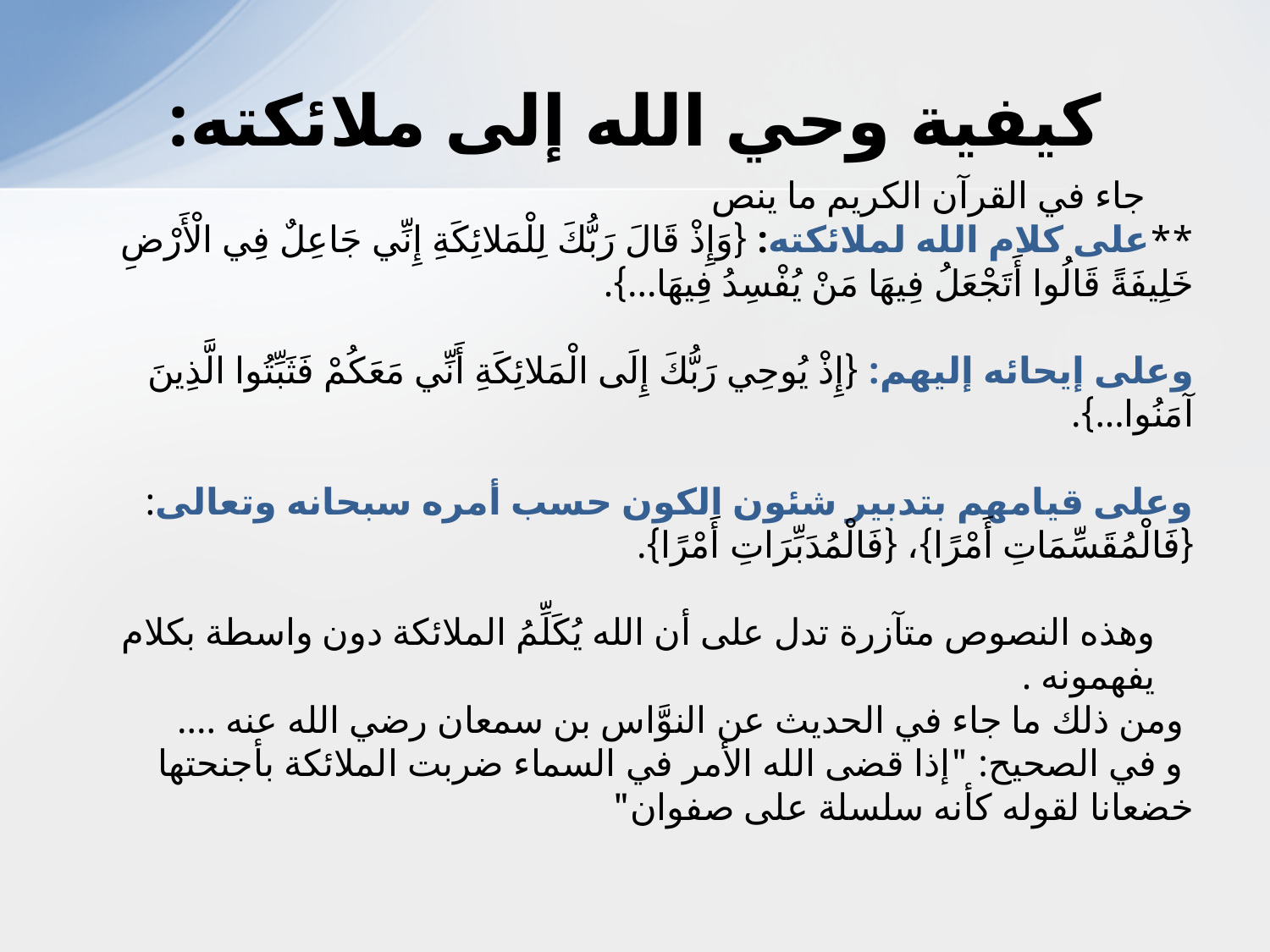

# كيفية وحي الله إلى ملائكته:
     جاء في القرآن الكريم ما ينص
**على كلام الله لملائكته: {وَإِذْ قَالَ رَبُّكَ لِلْمَلائِكَةِ إِنِّي جَاعِلٌ فِي الْأَرْضِ خَلِيفَةً قَالُوا أَتَجْعَلُ فِيهَا مَنْ يُفْسِدُ فِيهَا...}.

وعلى إيحائه إليهم: {إِذْ يُوحِي رَبُّكَ إِلَى الْمَلائِكَةِ أَنِّي مَعَكُمْ فَثَبِّتُوا الَّذِينَ آمَنُوا...}.

وعلى قيامهم بتدبير شئون الكون حسب أمره سبحانه وتعالى: {فَالْمُقَسِّمَاتِ أَمْرًا}، {فَالْمُدَبِّرَاتِ أَمْرًا}.

    وهذه النصوص متآزرة تدل على أن الله يُكَلِّمُ الملائكة دون واسطة بكلام
    يفهمونه .
 ومن ذلك ما جاء في الحديث عن النوَّاس بن سمعان رضي الله عنه ....
 و في الصحيح: "إذا قضى الله الأمر في السماء ضربت الملائكة بأجنحتها خضعانا لقوله كأنه سلسلة على صفوان"